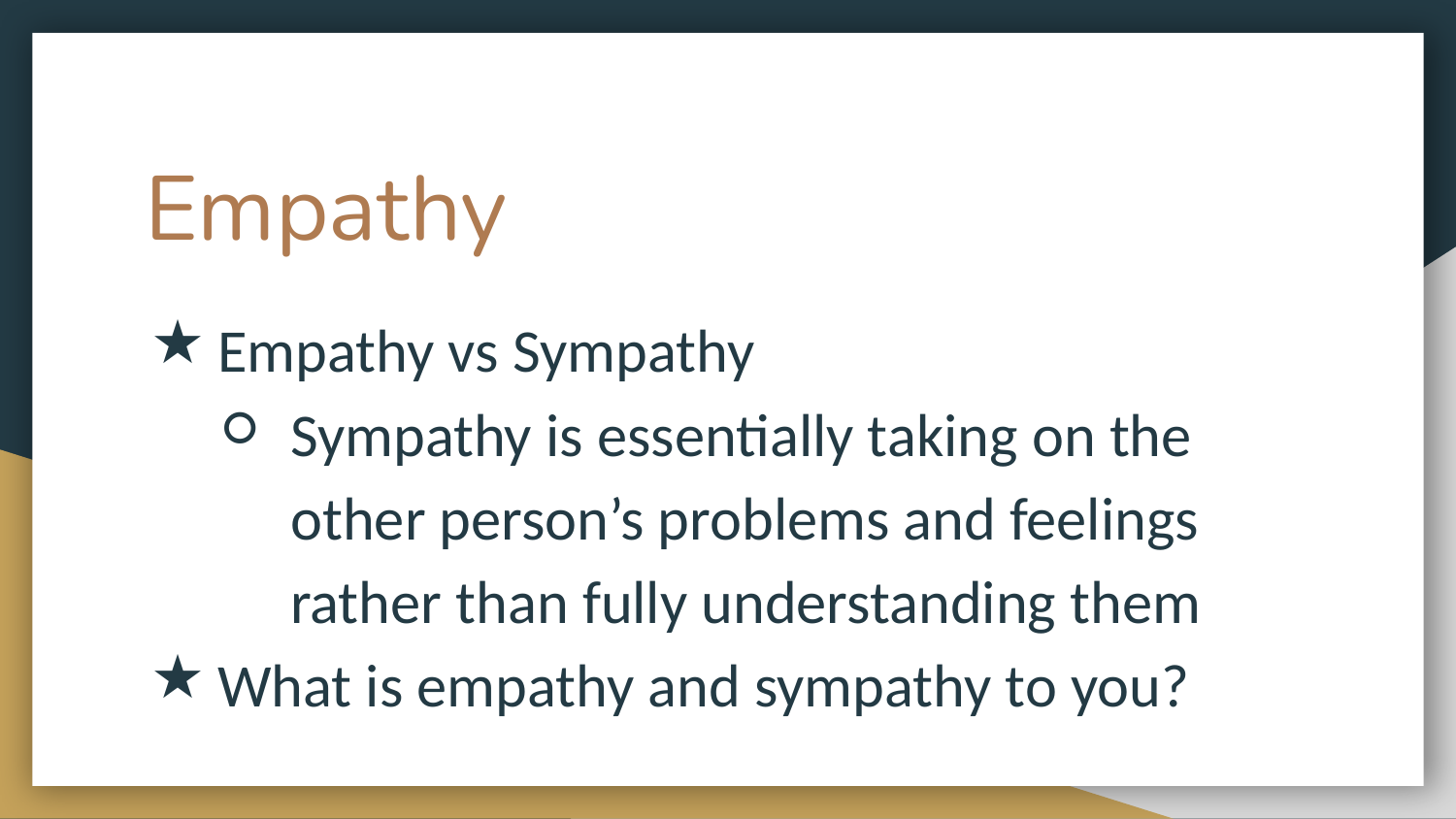

# Empathy
Empathy vs Sympathy
Sympathy is essentially taking on the other person’s problems and feelings rather than fully understanding them
What is empathy and sympathy to you?